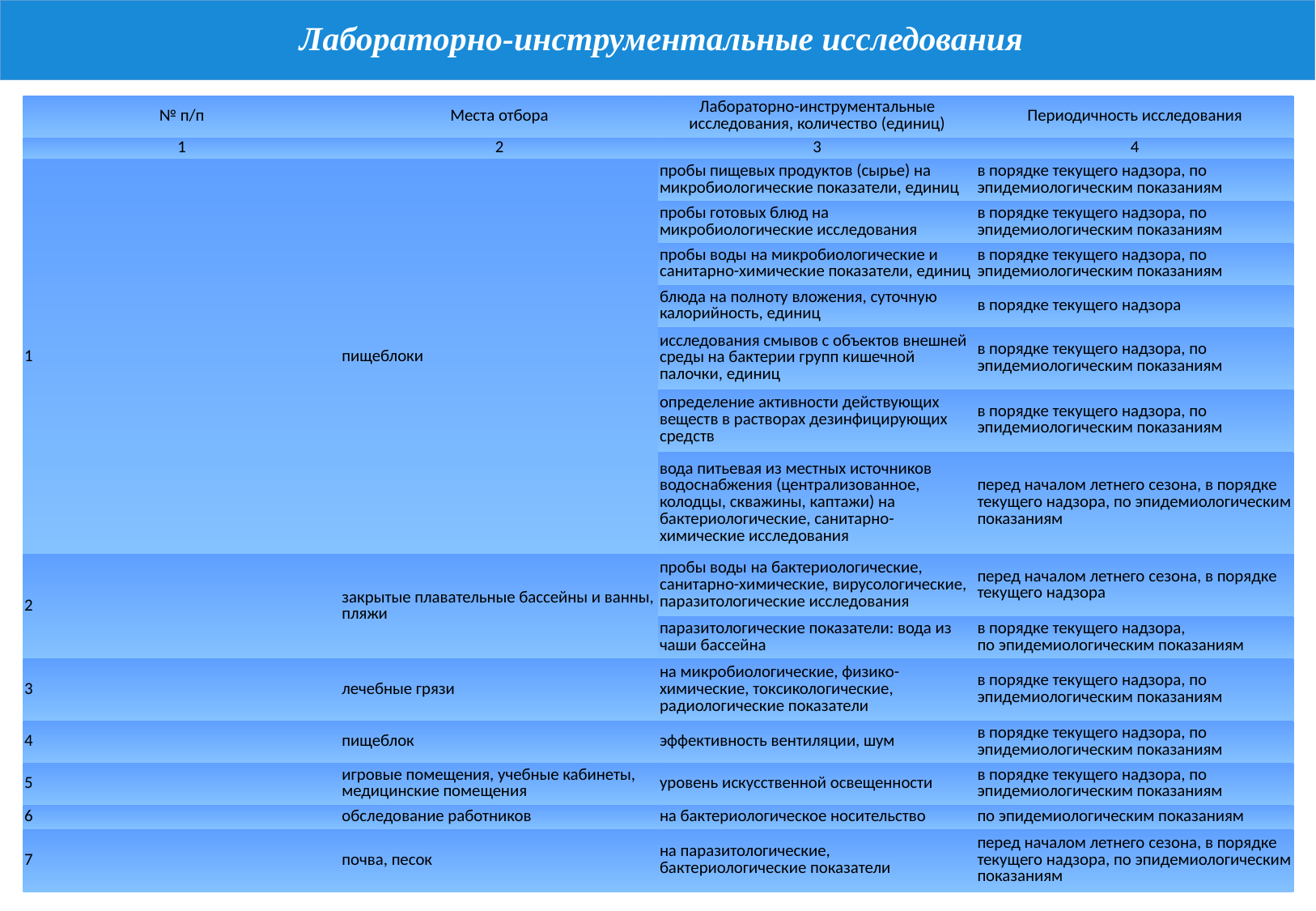

# Лабораторно-инструментальные исследования
| № п/п | Места отбора | Лабораторно-инструментальные исследования, количество (единиц) | Периодичность исследования |
| --- | --- | --- | --- |
| 1 | 2 | 3 | 4 |
| 1 | пищеблоки | пробы пищевых продуктов (сырье) на микробиологические показатели, единиц | в порядке текущего надзора, по эпидемиологическим показаниям |
|  |  | пробы готовых блюд на микробиологические исследования | в порядке текущего надзора, по эпидемиологическим показаниям |
|  |  | пробы воды на микробиологические и санитарно-химические показатели, единиц | в порядке текущего надзора, по эпидемиологическим показаниям |
|  |  | блюда на полноту вложения, суточную калорийность, единиц | в порядке текущего надзора |
|  |  | исследования смывов с объектов внешней среды на бактерии групп кишечной палочки, единиц | в порядке текущего надзора, по эпидемиологическим показаниям |
|  |  | определение активности действующих веществ в растворах дезинфицирующих средств | в порядке текущего надзора, по эпидемиологическим показаниям |
|  |  | вода питьевая из местных источников водоснабжения (централизованное, колодцы, скважины, каптажи) на бактериологические, санитарно-химические исследования | перед началом летнего сезона, в порядке текущего надзора, по эпидемиологическим показаниям |
| 2 | закрытые плавательные бассейны и ванны, пляжи | пробы воды на бактериологические, санитарно-химические, вирусологические, паразитологические исследования | перед началом летнего сезона, в порядке текущего надзора |
|  |  | паразитологические показатели: вода из чаши бассейна | в порядке текущего надзора, по эпидемиологическим показаниям |
| 3 | лечебные грязи | на микробиологические, физико-химические, токсикологические, радиологические показатели | в порядке текущего надзора, по эпидемиологическим показаниям |
| 4 | пищеблок | эффективность вентиляции, шум | в порядке текущего надзора, по эпидемиологическим показаниям |
| 5 | игровые помещения, учебные кабинеты, медицинские помещения | уровень искусственной освещенности | в порядке текущего надзора, по эпидемиологическим показаниям |
| 6 | обследование работников | на бактериологическое носительство | по эпидемиологическим показаниям |
| 7 | почва, песок | на паразитологические, бактериологические показатели | перед началом летнего сезона, в порядке текущего надзора, по эпидемиологическим показаниям |
28